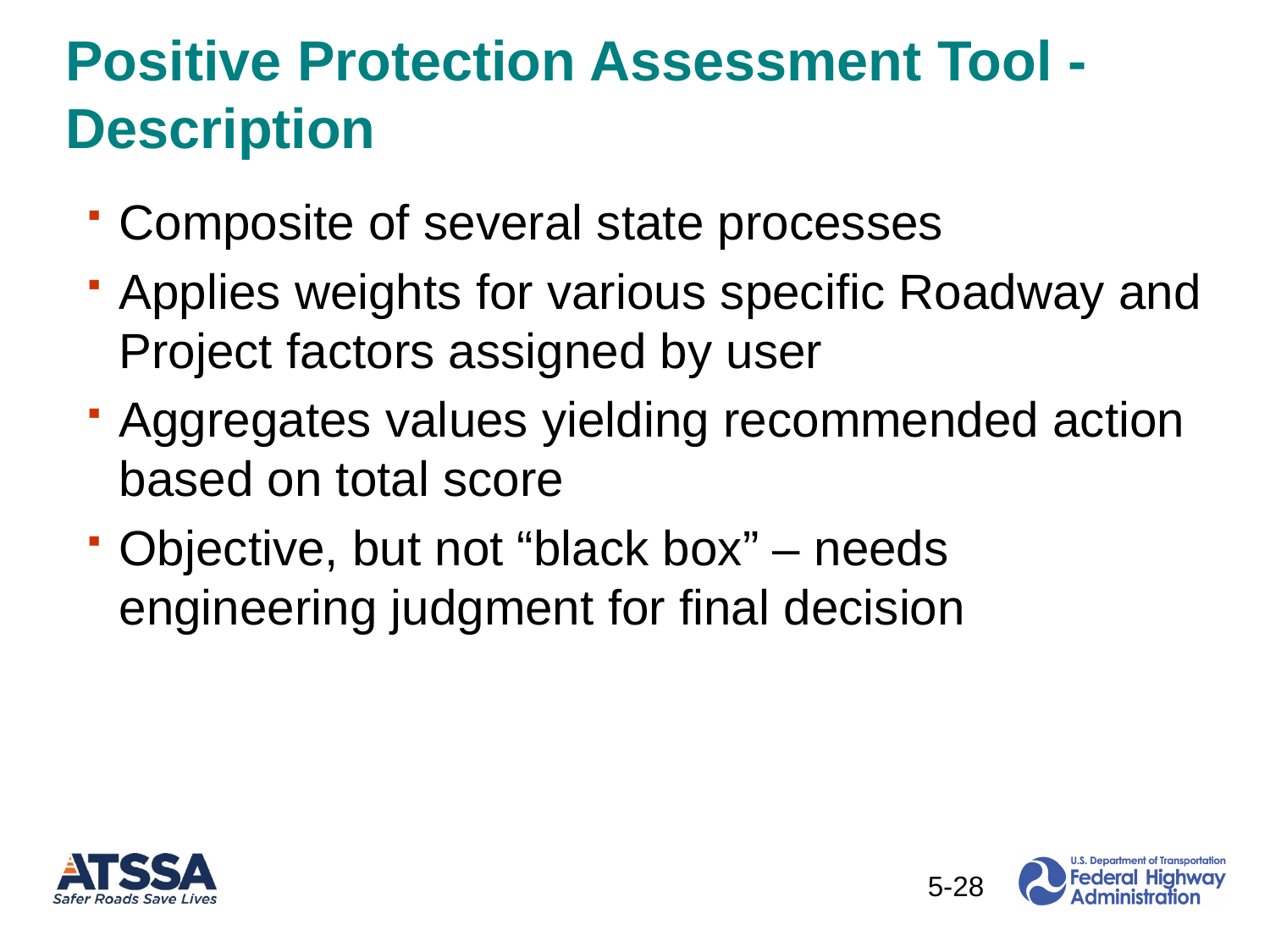

# Positive Protection Assessment Tool - Description
Composite of several state processes
Applies weights for various specific Roadway and Project factors assigned by user
Aggregates values yielding recommended action based on total score
Objective, but not “black box” – needs engineering judgment for final decision